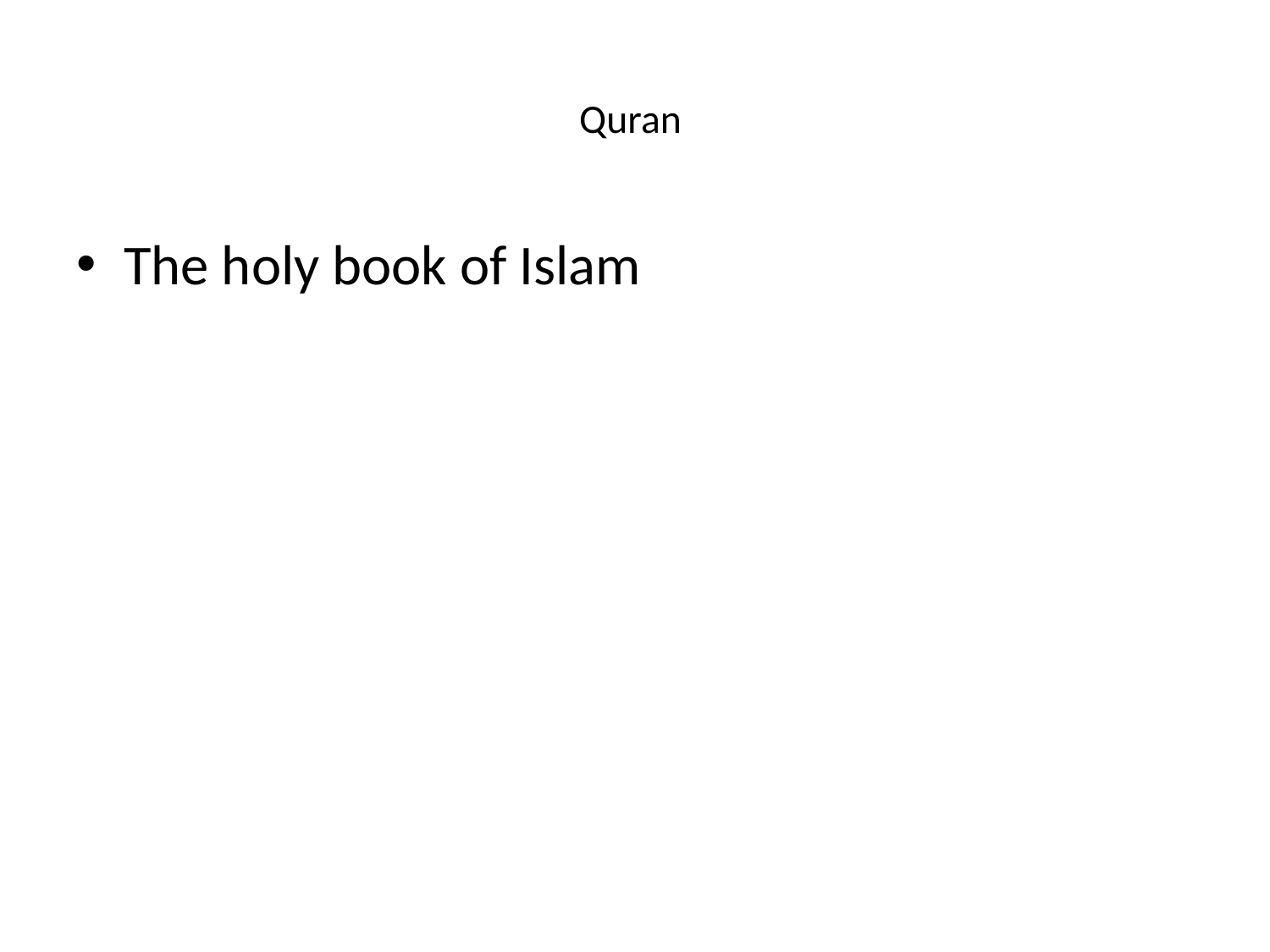

# Quran
The holy book of Islam